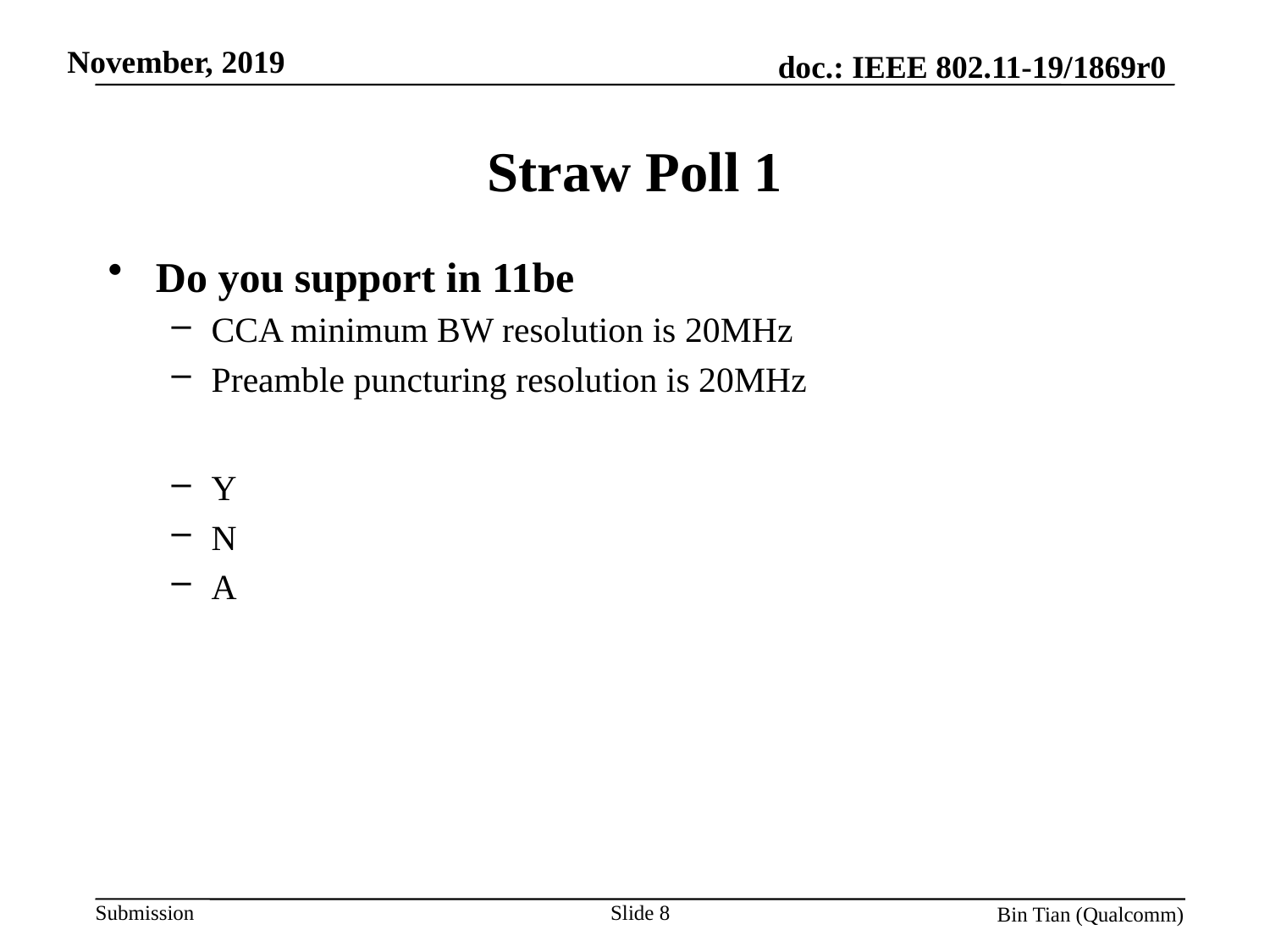

# Straw Poll 1
Do you support in 11be
CCA minimum BW resolution is 20MHz
Preamble puncturing resolution is 20MHz

Y
N
A
Slide 8